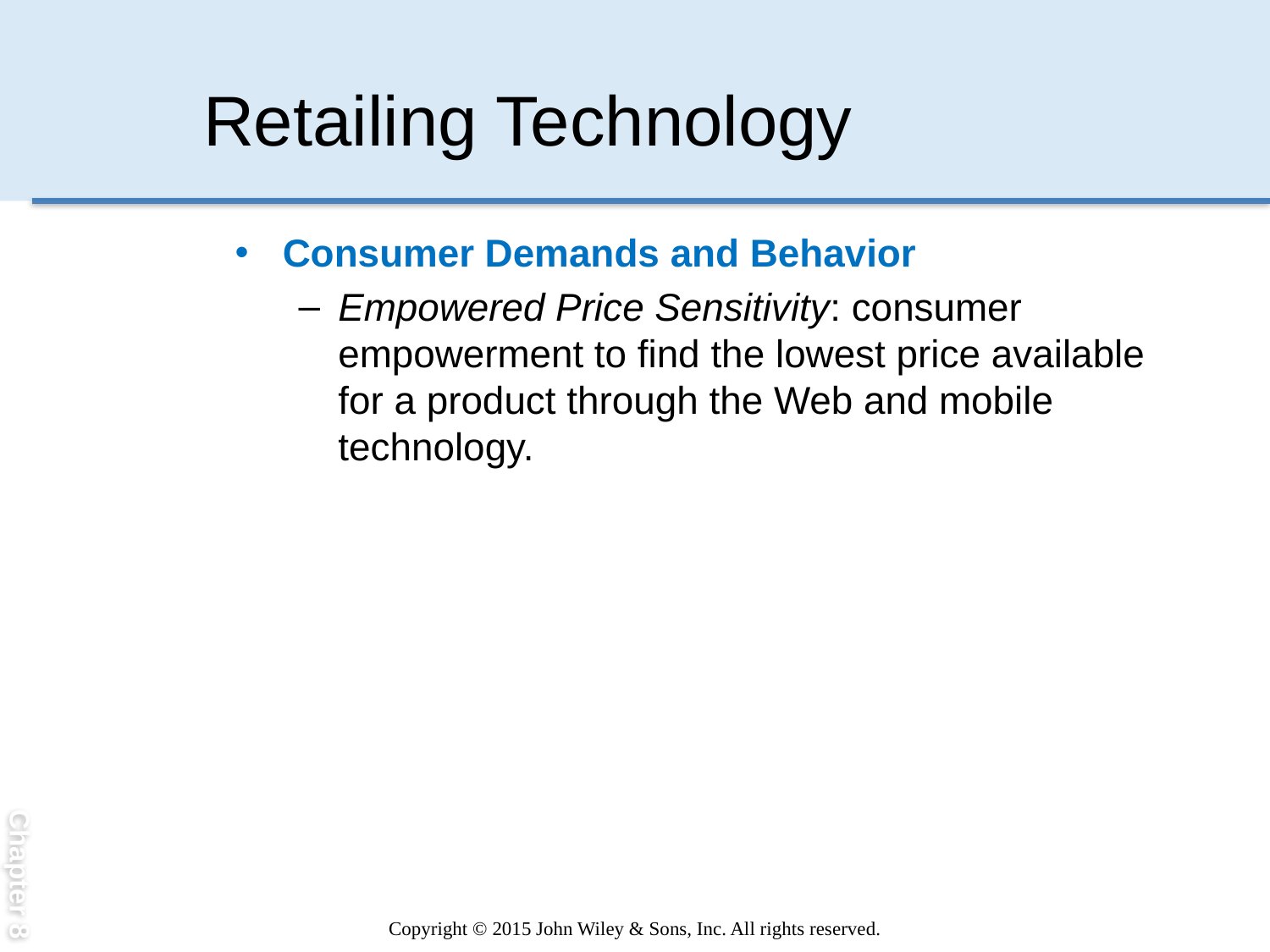

Chapter 8
# Retailing Technology
Consumer Demands and Behavior
Empowered Price Sensitivity: consumer empowerment to find the lowest price available for a product through the Web and mobile technology.